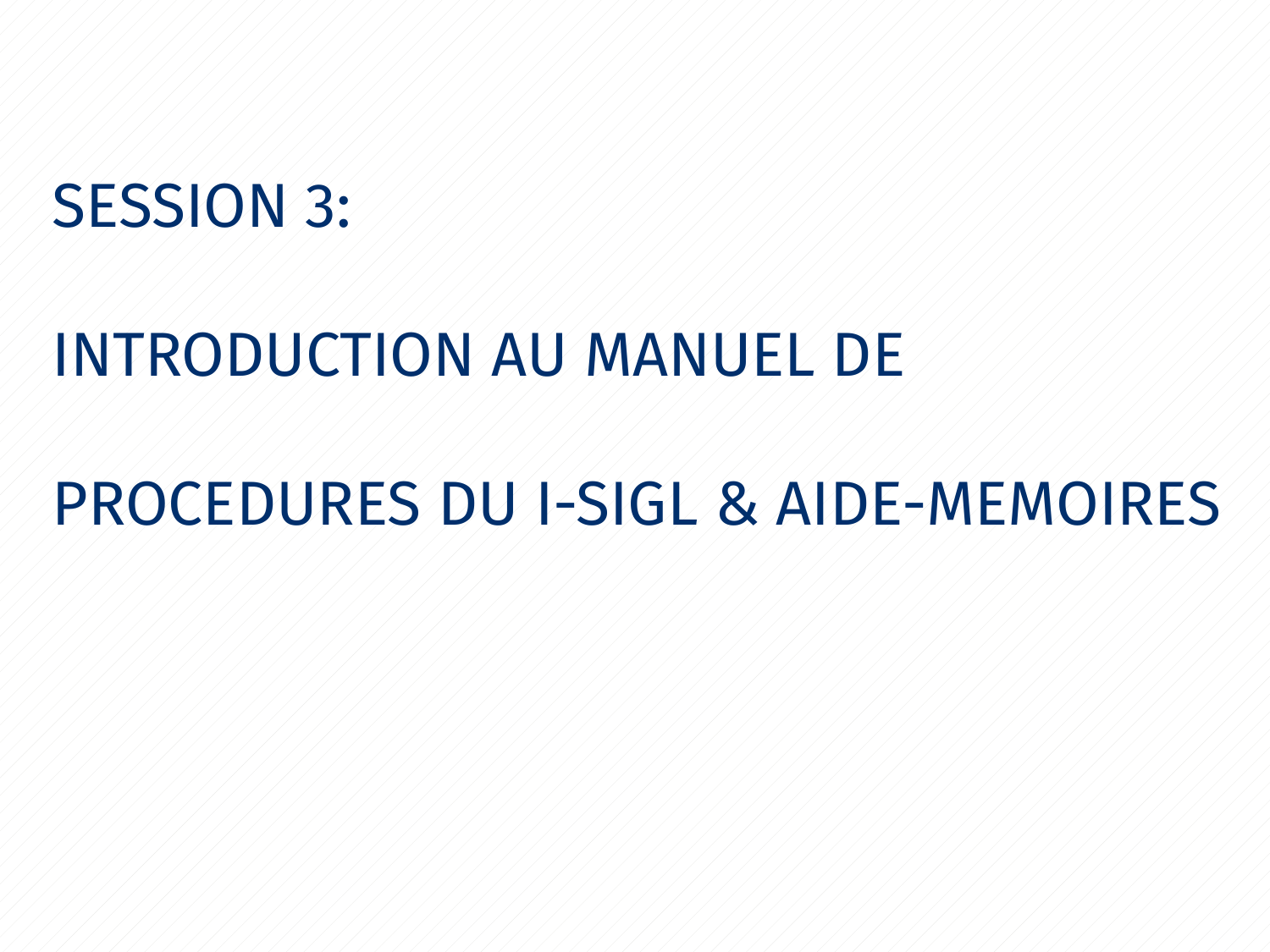

# SESSION 3: INTRODUCTION AU MANUEL DE PROCEDURES DU I-SIGL & AIDE-MEMOIRES